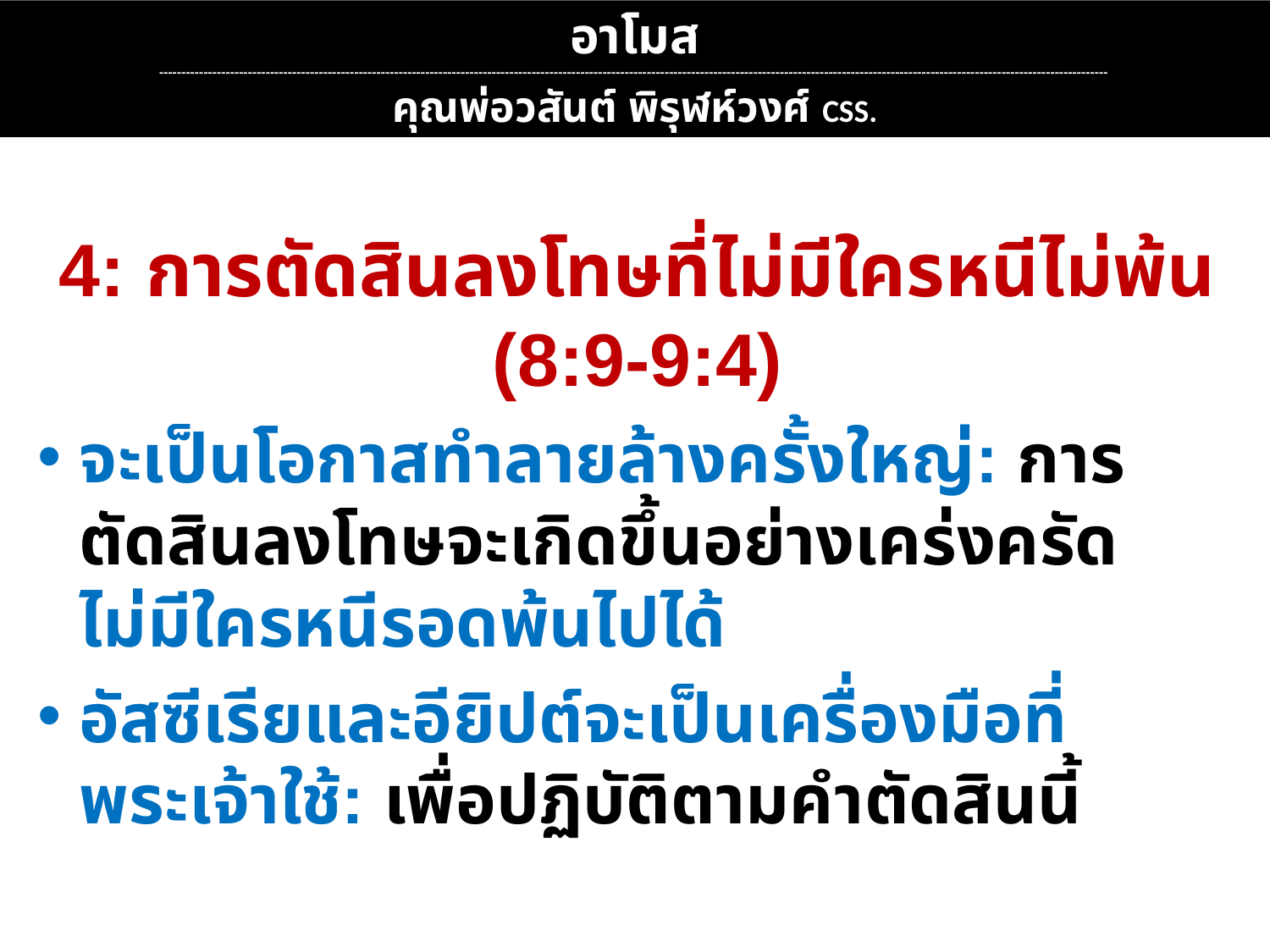

อาโมส
----------------------------------------------------------------------------------------------------------------------------------------------------------------------------------------------------------------------
คุณพ่อวสันต์ พิรุฬห์วงศ์ CSS.
4: การตัดสินลงโทษที่ไม่มีใครหนีไม่พ้น (8:9-9:4)
จะเป็นโอกาสทำลายล้างครั้งใหญ่: การตัดสินลงโทษจะเกิดขึ้นอย่างเคร่งครัด ไม่มีใครหนีรอดพ้นไปได้
อัสซีเรียและอียิปต์จะเป็นเครื่องมือที่พระเจ้าใช้: เพื่อปฏิบัติตามคำตัดสินนี้